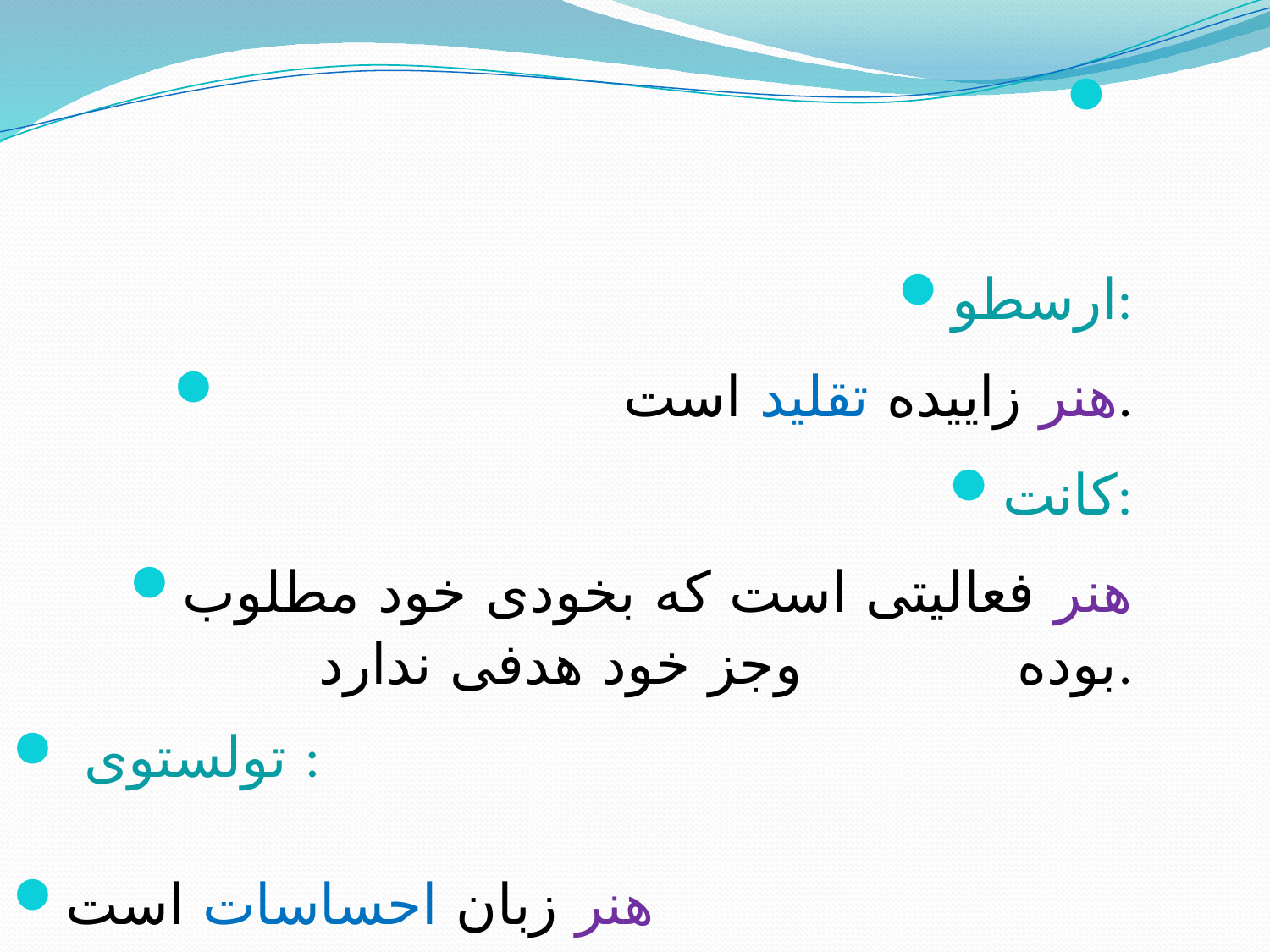

ارسطو:
                      هنر زاییده تقلید است.
کانت:
هنر فعالیتی است که بخودی خود مطلوب بوده            وجز خود هدفی ندارد.
 تولستوی :
هنر زبان احساسات است
#